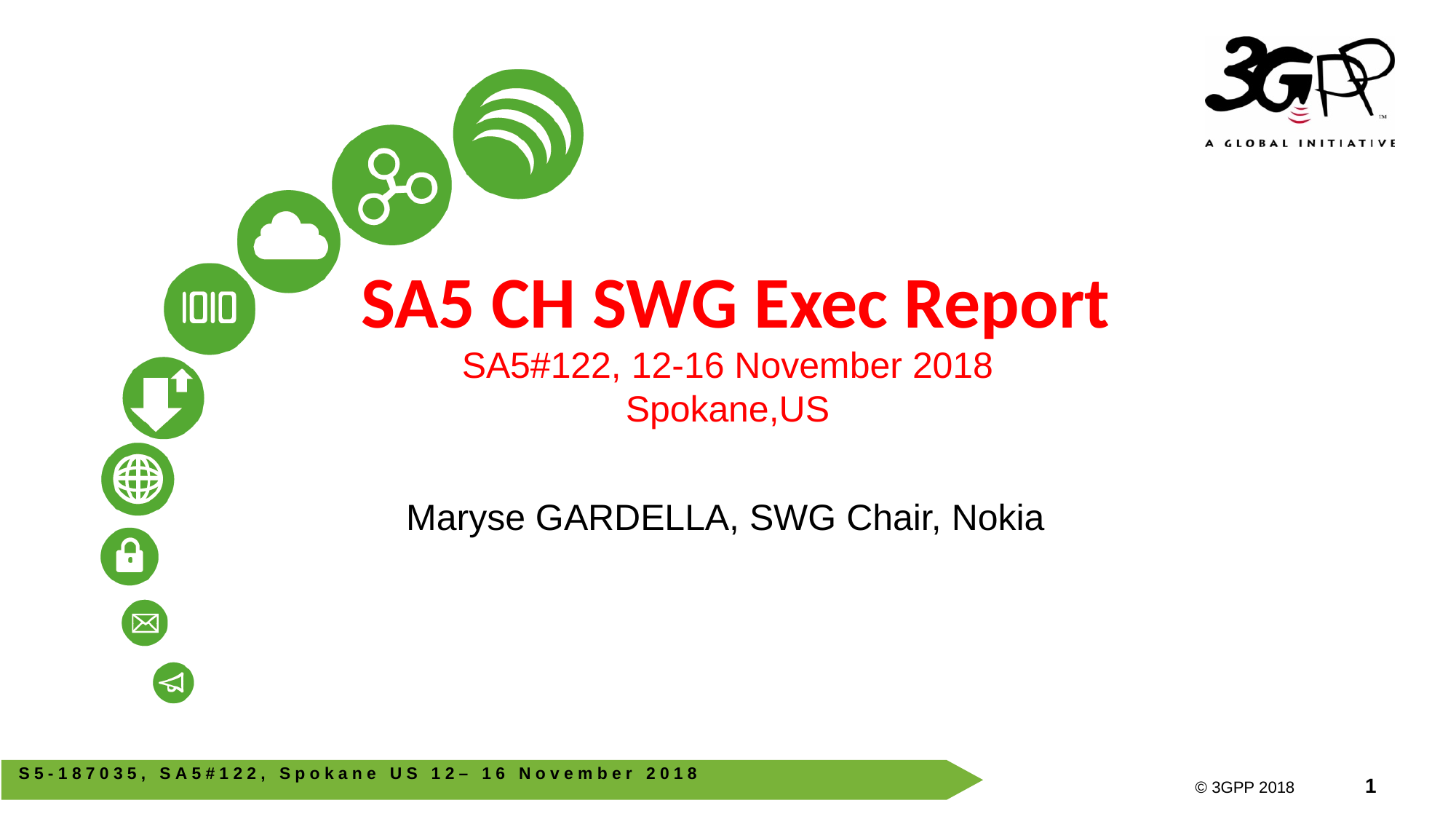

# SA5 CH SWG Exec Report SA5#122, 12-16 November 2018 Spokane,US
Maryse GARDELLA, SWG Chair, Nokia